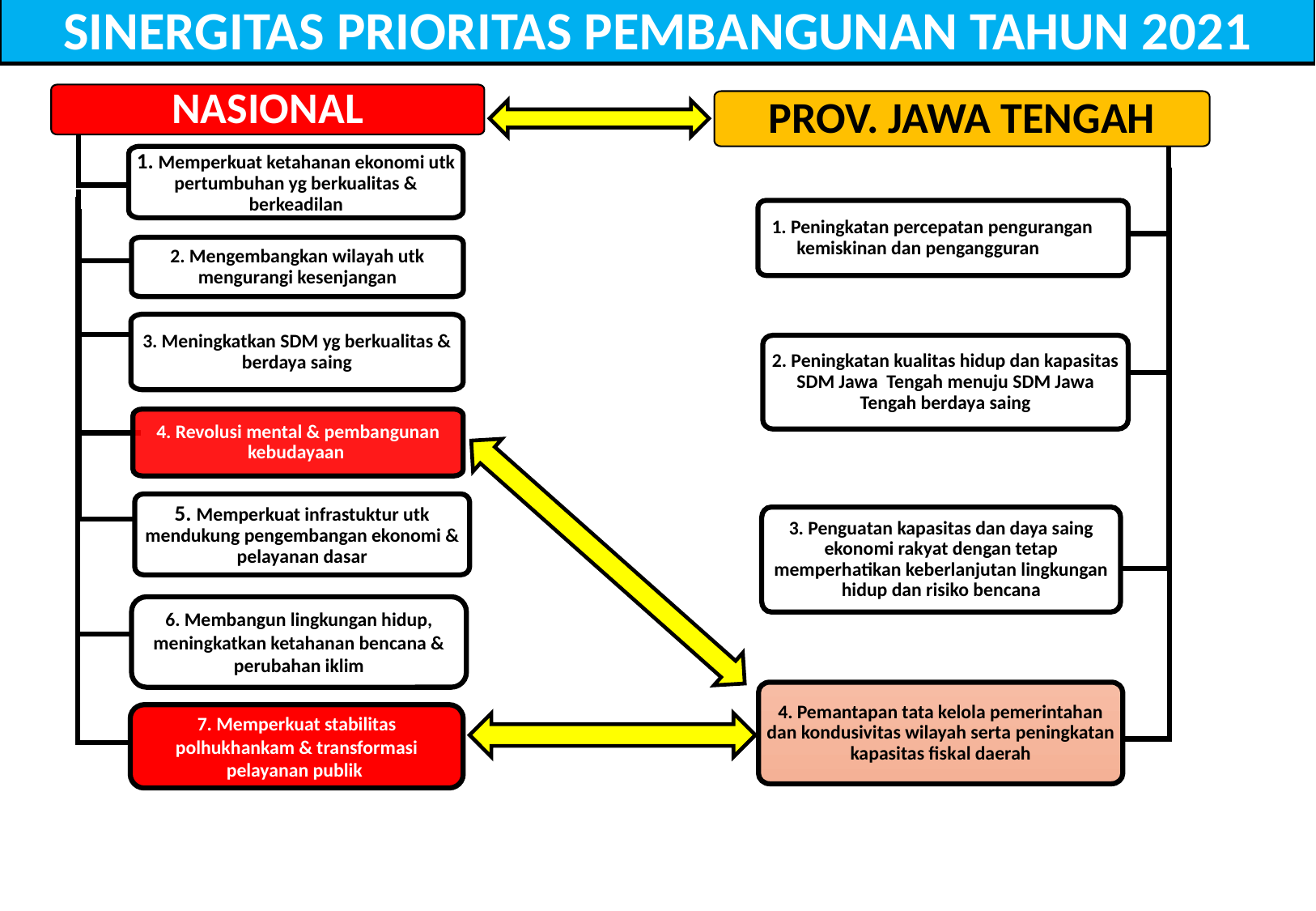

SINERGITAS PRIORITAS PEMBANGUNAN TAHUN 2021
NASIONAL
PROV. JAWA TENGAH

1. Memperkuat ketahanan ekonomi utk pertumbuhan yg berkualitas & berkeadilan

1. Peningkatan percepatan pengurangan kemiskinan dan pengangguran

2. Mengembangkan wilayah utk mengurangi kesenjangan

3. Meningkatkan SDM yg berkualitas & berdaya saing
2. Peningkatan kualitas hidup dan kapasitas SDM Jawa  Tengah menuju SDM Jawa Tengah berdaya saing
4. Revolusi mental & pembangunan kebudayaan
5. Memperkuat infrastuktur utk mendukung pengembangan ekonomi & pelayanan dasar
3. Penguatan kapasitas dan daya saing ekonomi rakyat dengan tetap memperhatikan keberlanjutan lingkungan hidup dan risiko bencana

6. Membangun lingkungan hidup, meningkatkan ketahanan bencana & perubahan iklim
4. Pemantapan tata kelola pemerintahan dan kondusivitas wilayah serta peningkatan kapasitas fiskal daerah
7. Memperkuat stabilitas polhukhankam & transformasi pelayanan publik